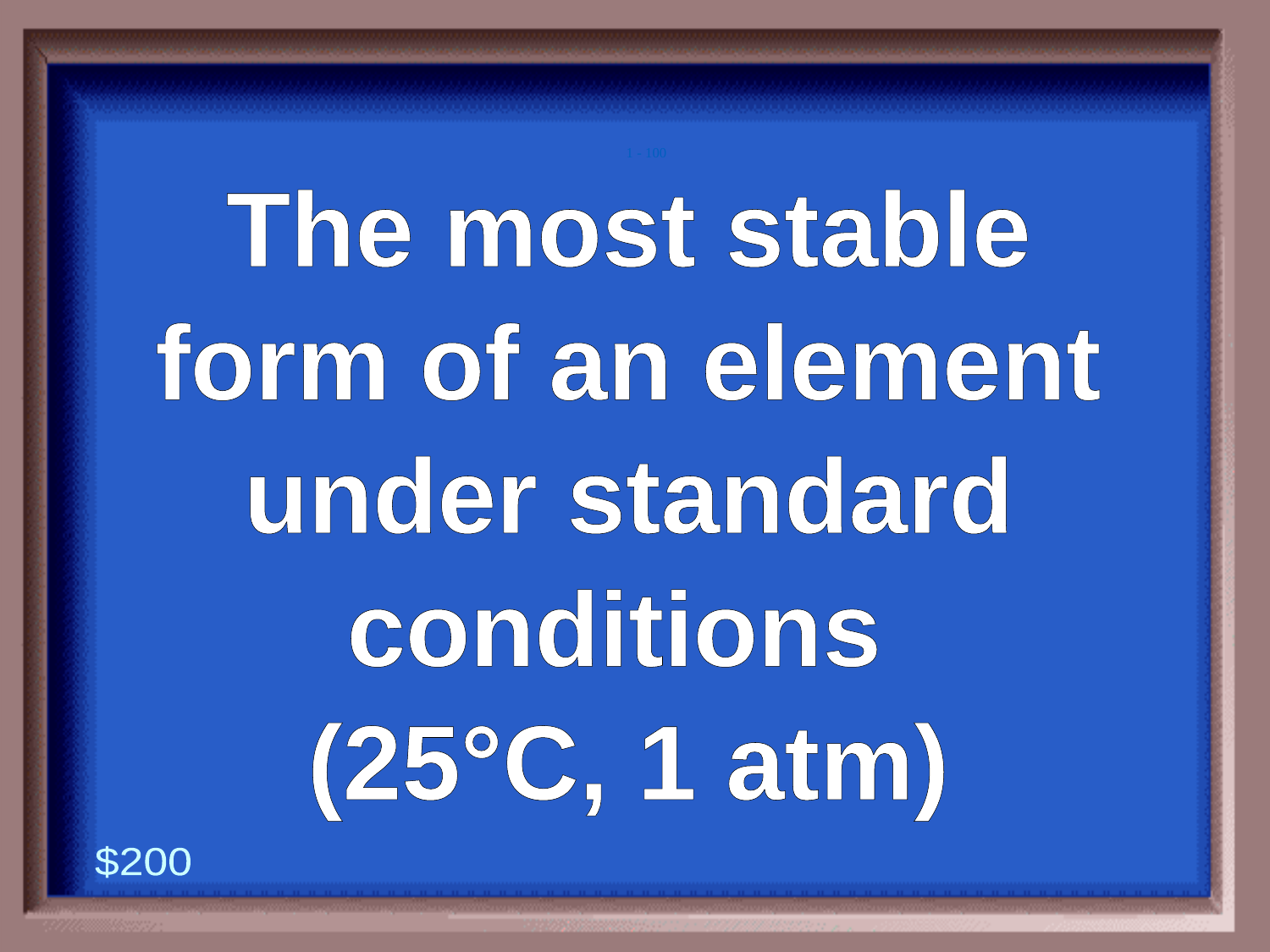

1 - 100
The most stable form of an element under standard conditions
(25°C, 1 atm)

$200